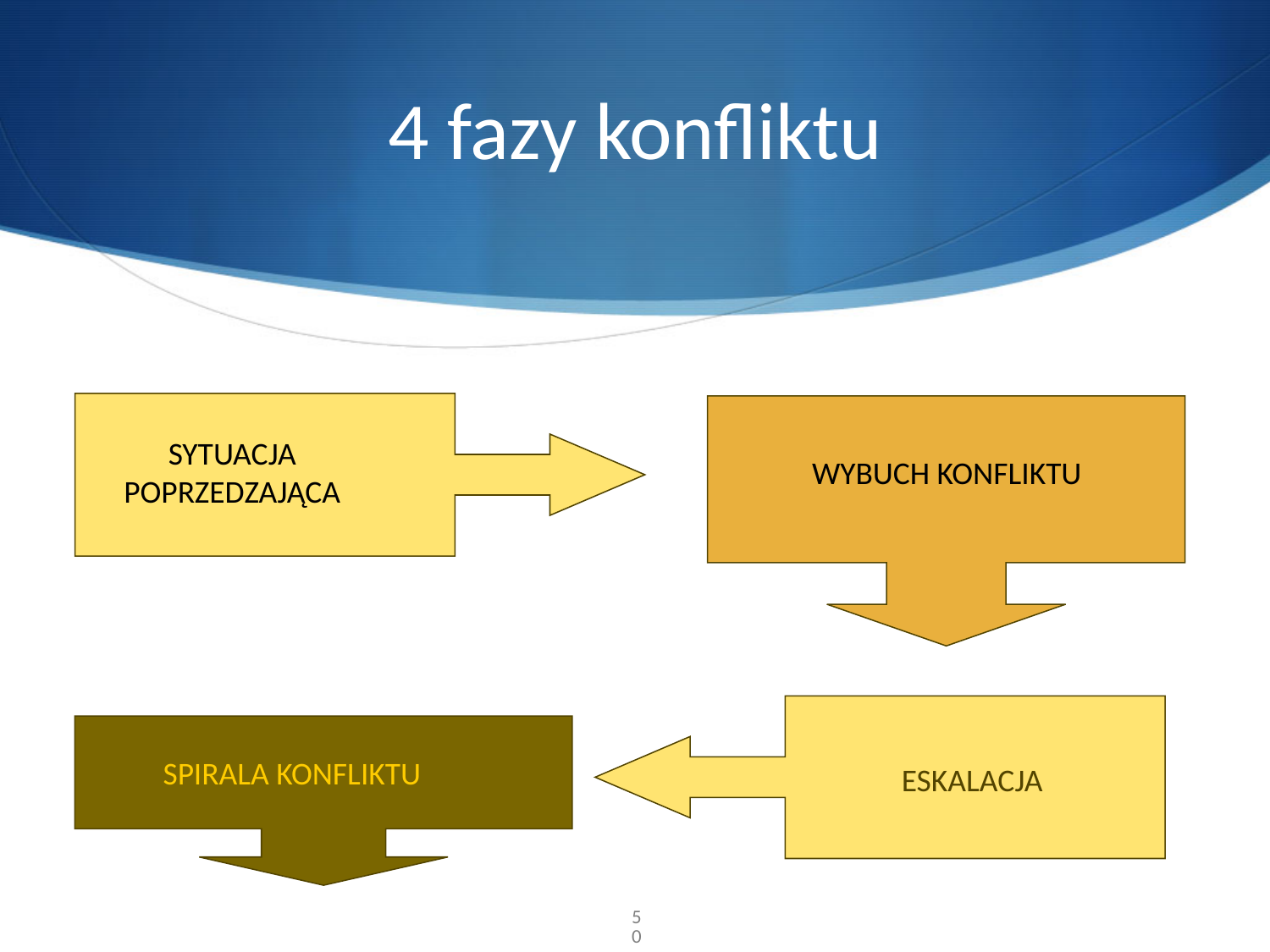

# 4 fazy konfliktu

SYTUACJA POPRZEDZAJĄCA
WYBUCH KONFLIKTU

SPIRALA KONFLIKTU
ESKALACJA
50